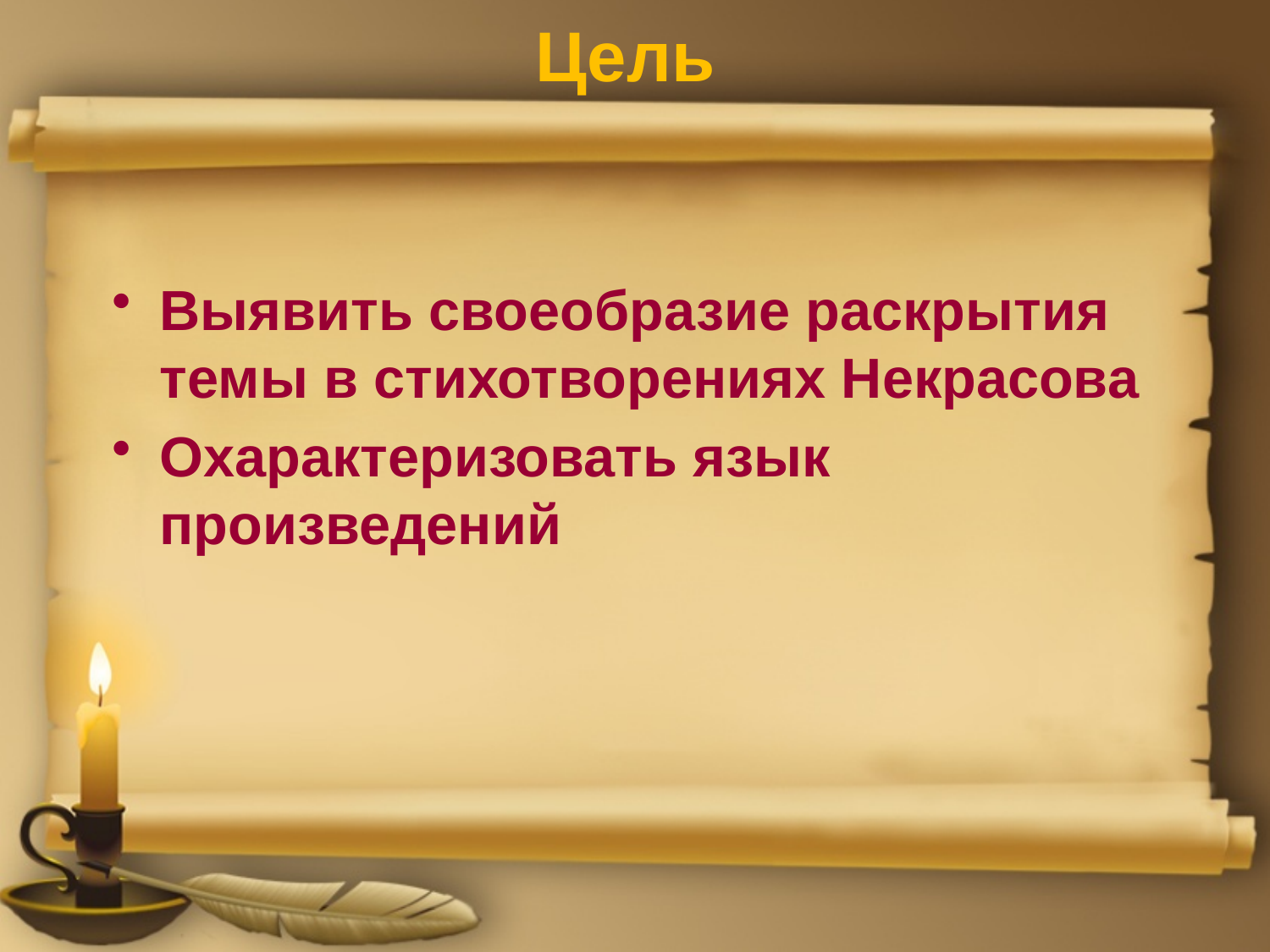

# Цель
Выявить своеобразие раскрытия темы в стихотворениях Некрасова
Охарактеризовать язык произведений